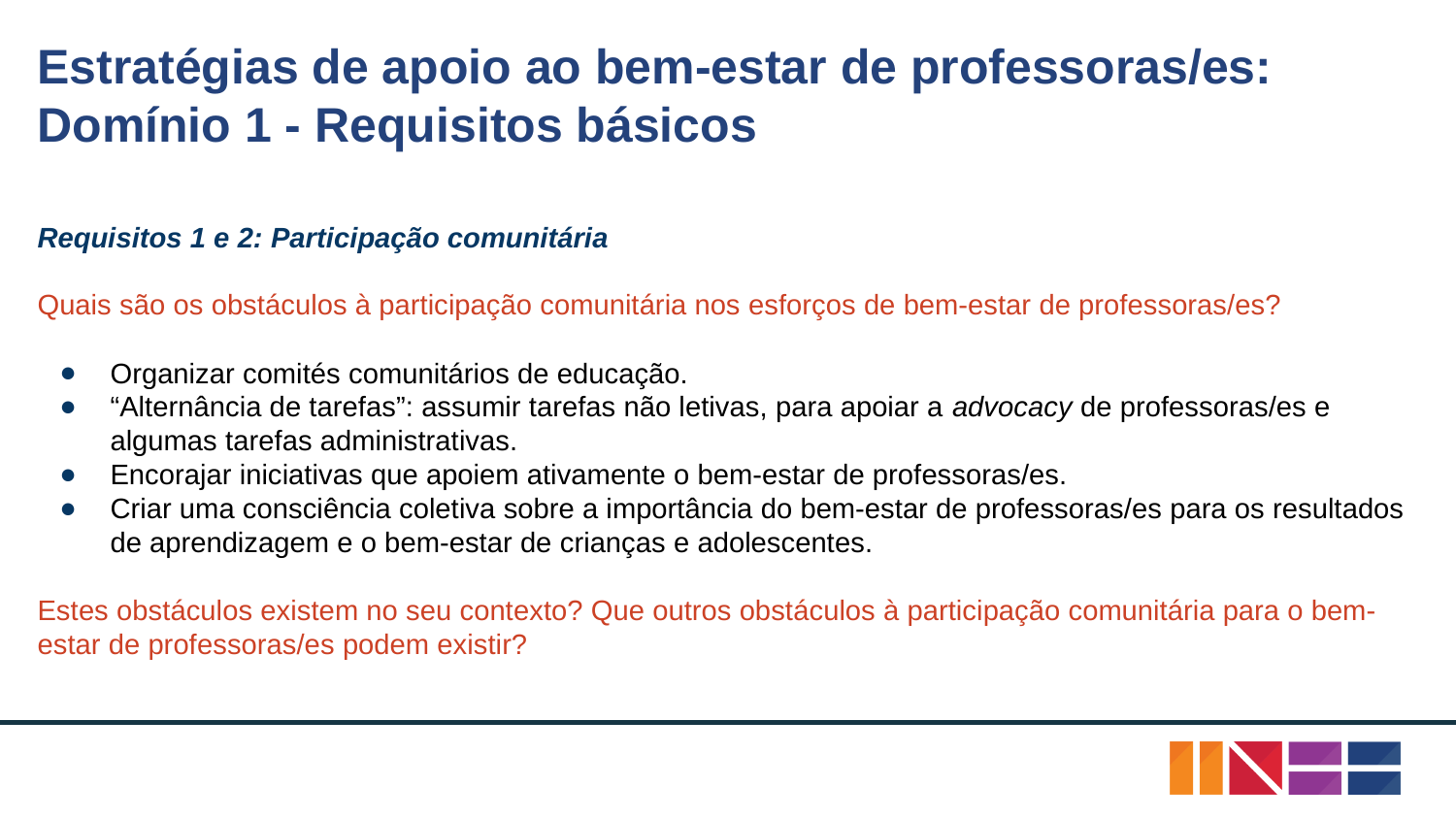

# Estratégias de apoio ao bem-estar de professoras/es:
Domínio 1 - Requisitos básicos

Requisitos 1 e 2: Participação comunitária

Quais são os obstáculos à participação comunitária nos esforços de bem-estar de professoras/es?

Organizar comités comunitários de educação.
“Alternância de tarefas”: assumir tarefas não letivas, para apoiar a advocacy de professoras/es e algumas tarefas administrativas.
Encorajar iniciativas que apoiem ativamente o bem-estar de professoras/es.
Criar uma consciência coletiva sobre a importância do bem-estar de professoras/es para os resultados de aprendizagem e o bem-estar de crianças e adolescentes.

Estes obstáculos existem no seu contexto? Que outros obstáculos à participação comunitária para o bem-estar de professoras/es podem existir?
Crédito: Oxfam